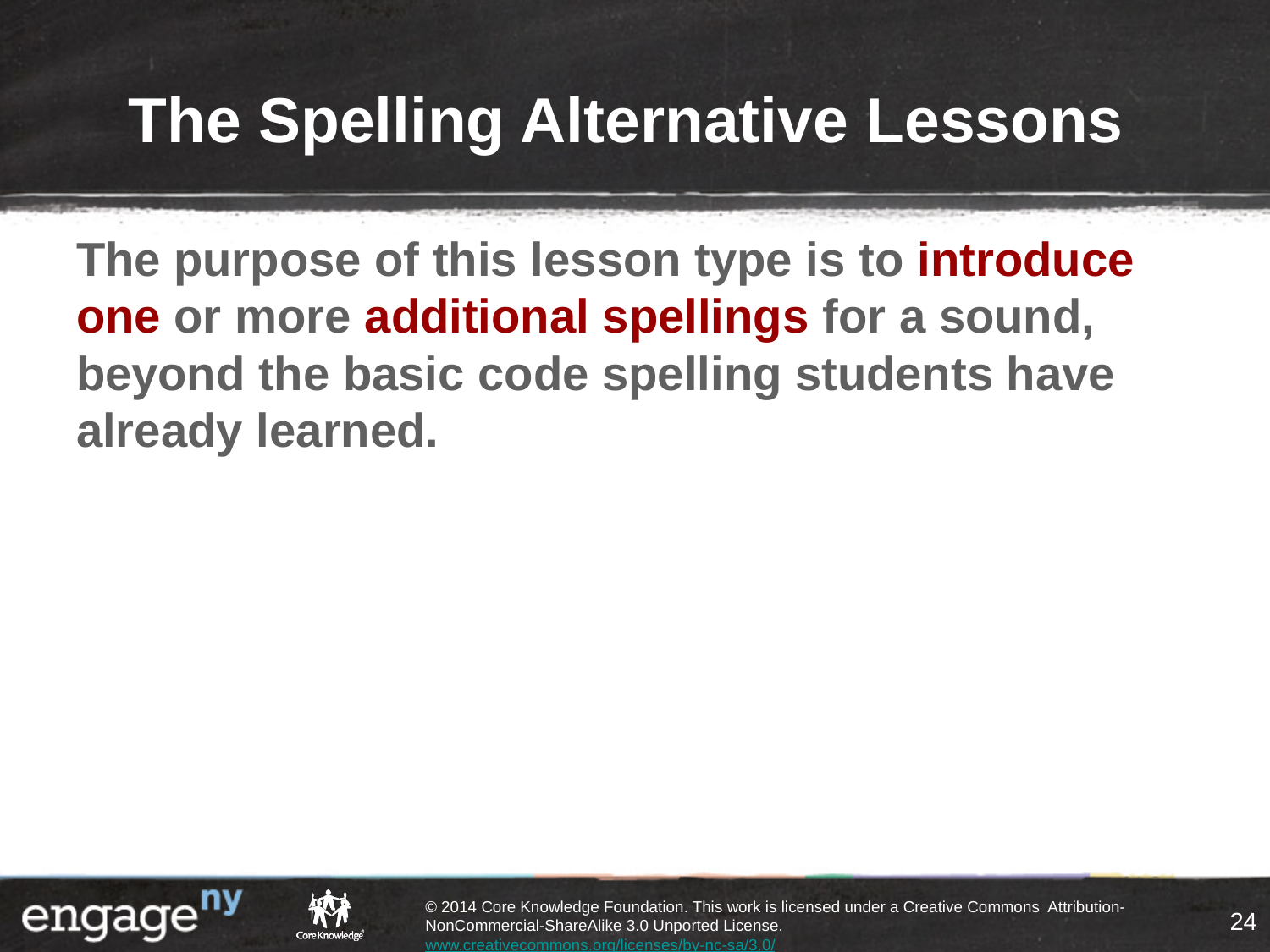

# The Spelling Alternative Lessons
The purpose of this lesson type is to introduce one or more additional spellings for a sound, beyond the basic code spelling students have already learned.

24